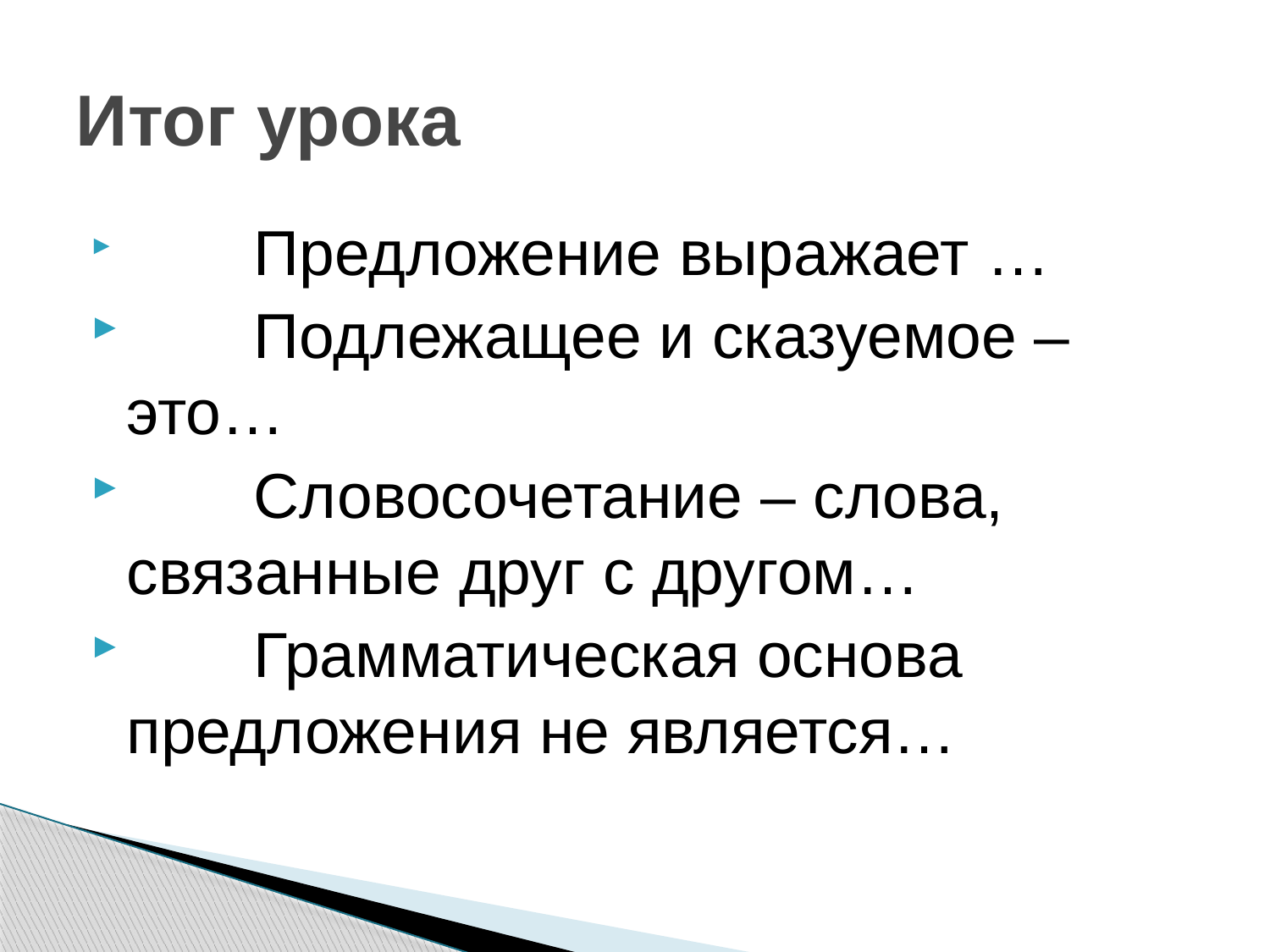

# Итог урока
	Предложение выражает …
	Подлежащее и сказуемое – это…
	Словосочетание – слова, связанные друг с другом…
	Грамматическая основа предложения не является…